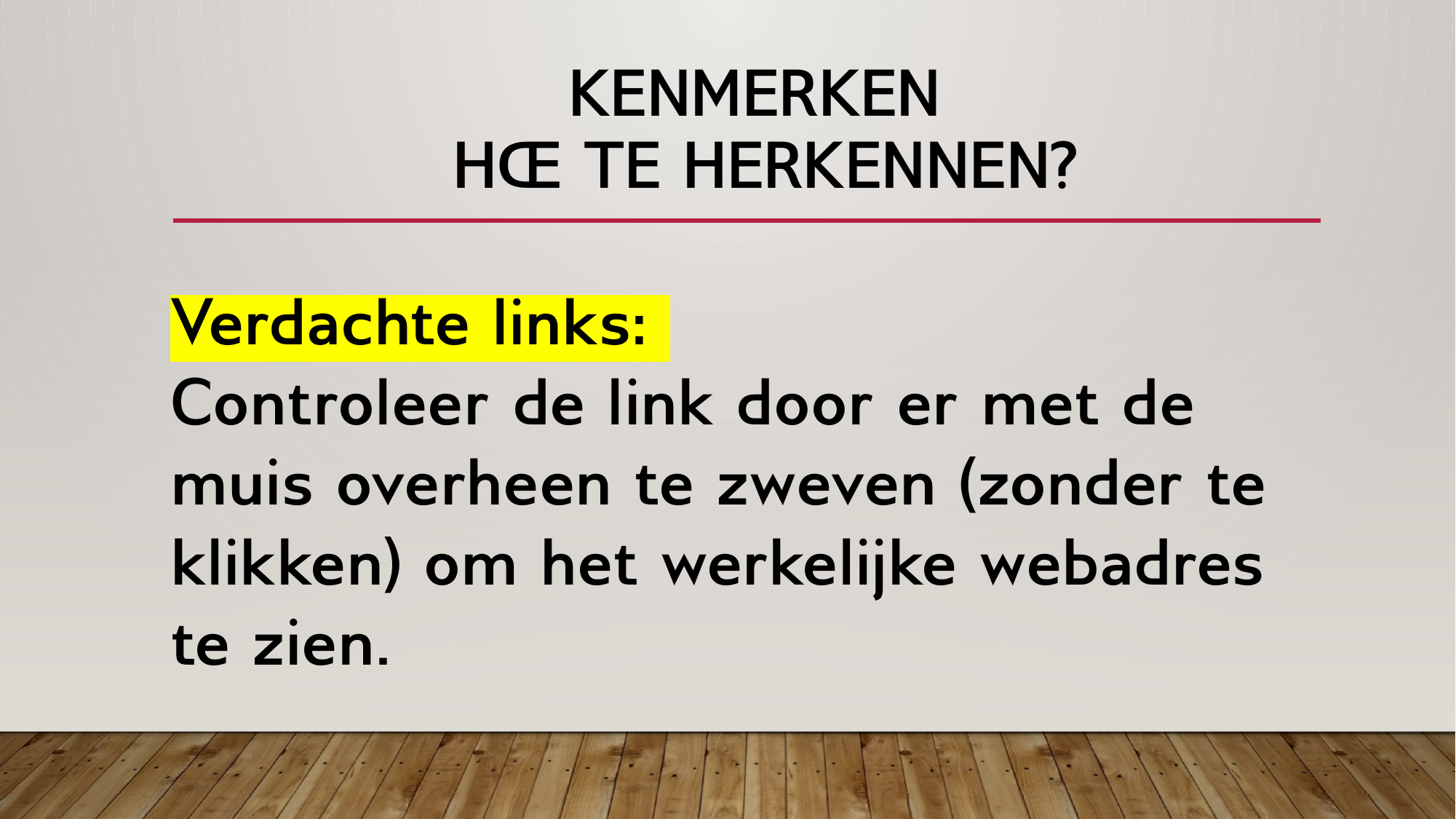

# KENMERKEN HOE TE HERKENNEN?

Verdachte links:
Controleer de link door er met de muis overheen te zweven (zonder te klikken) om het werkelijke webadres te zien.